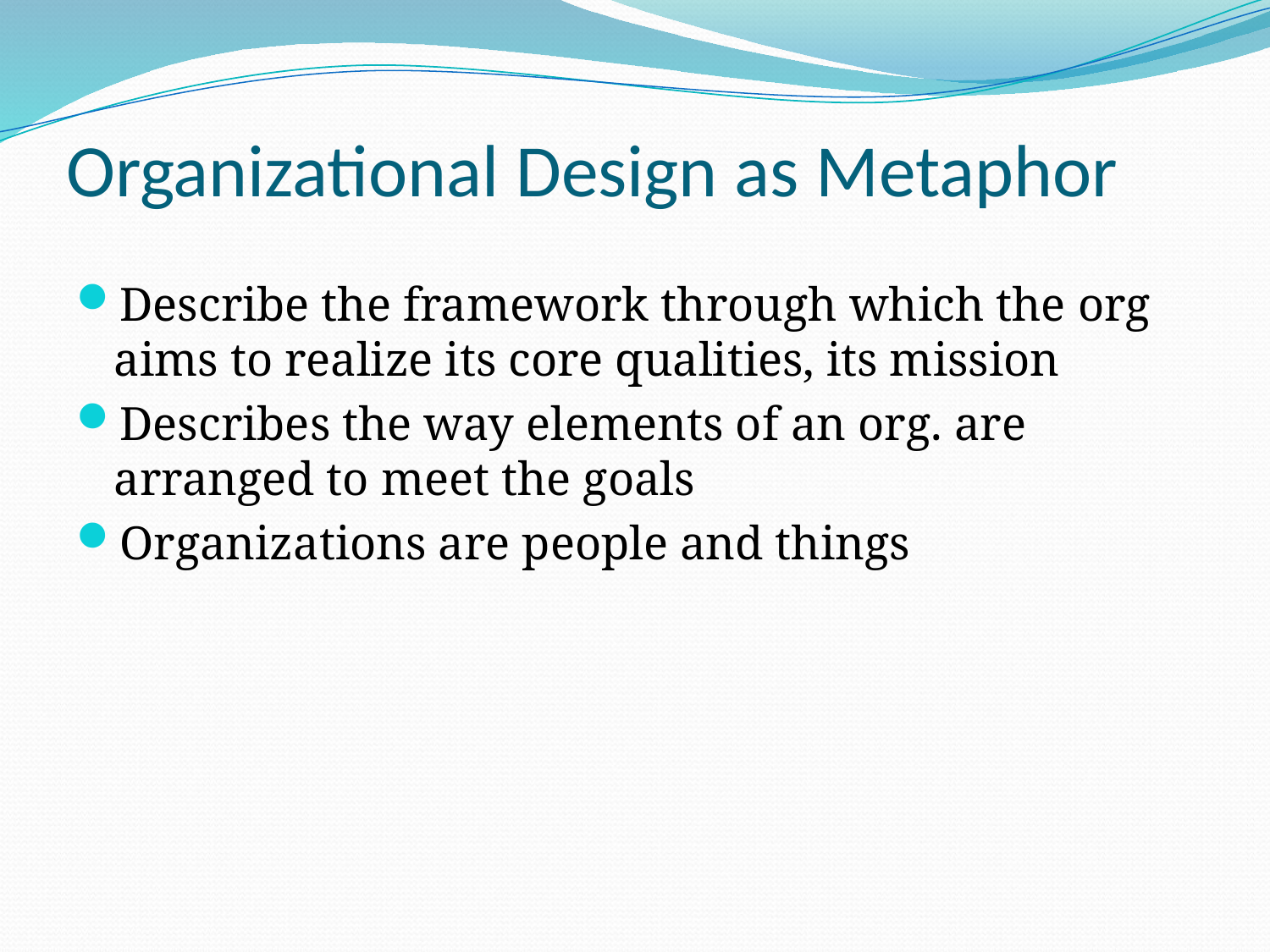

# Organizational Design as Metaphor
Describe the framework through which the org aims to realize its core qualities, its mission
Describes the way elements of an org. are arranged to meet the goals
Organizations are people and things